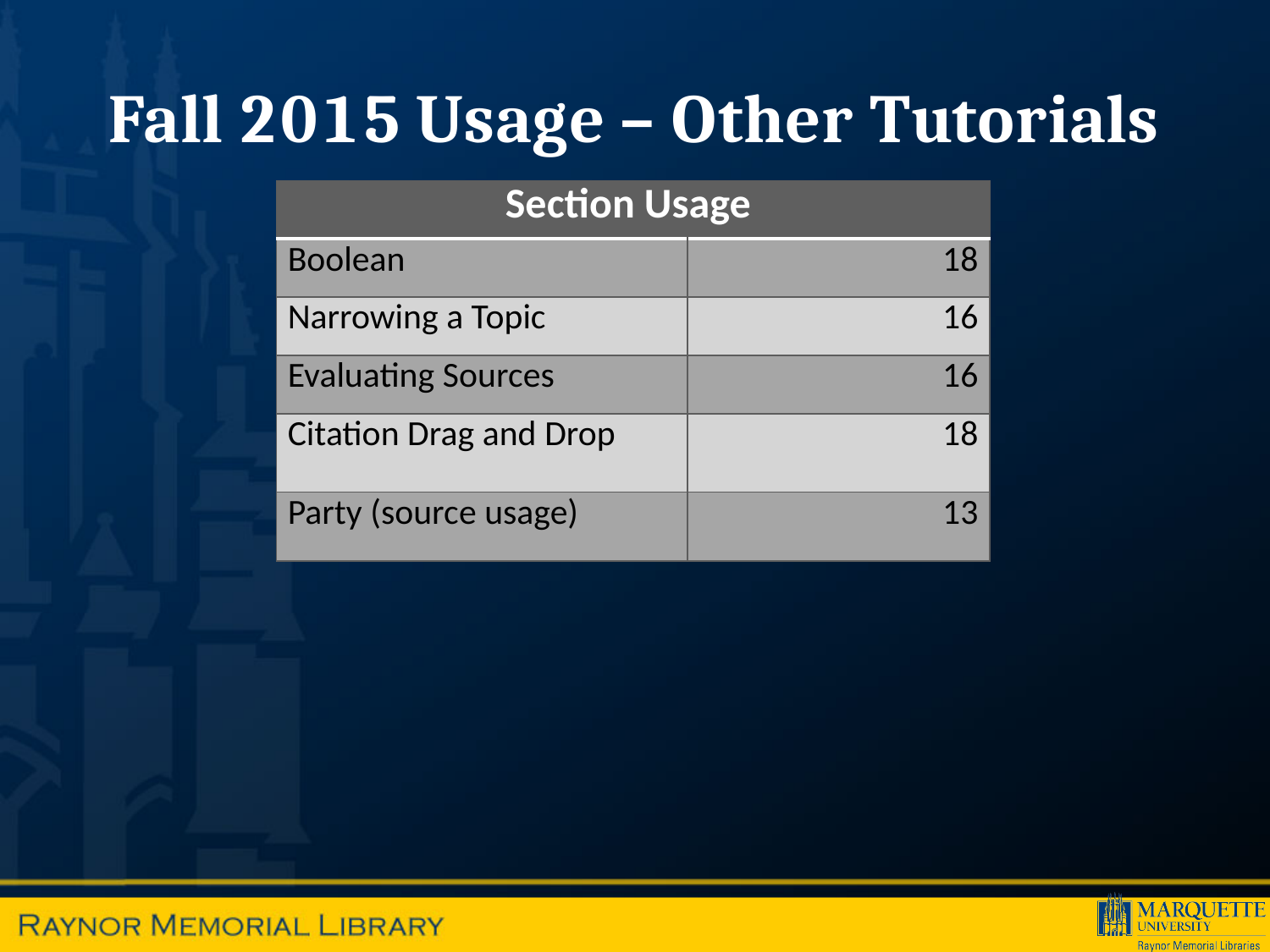

# Fall 2015 Usage – Other Tutorials
| Section Usage |  |
| --- | --- |
| Boolean | 18 |
| Narrowing a Topic | 16 |
| Evaluating Sources | 16 |
| Citation Drag and Drop | 18 |
| Party (source usage) | 13 |